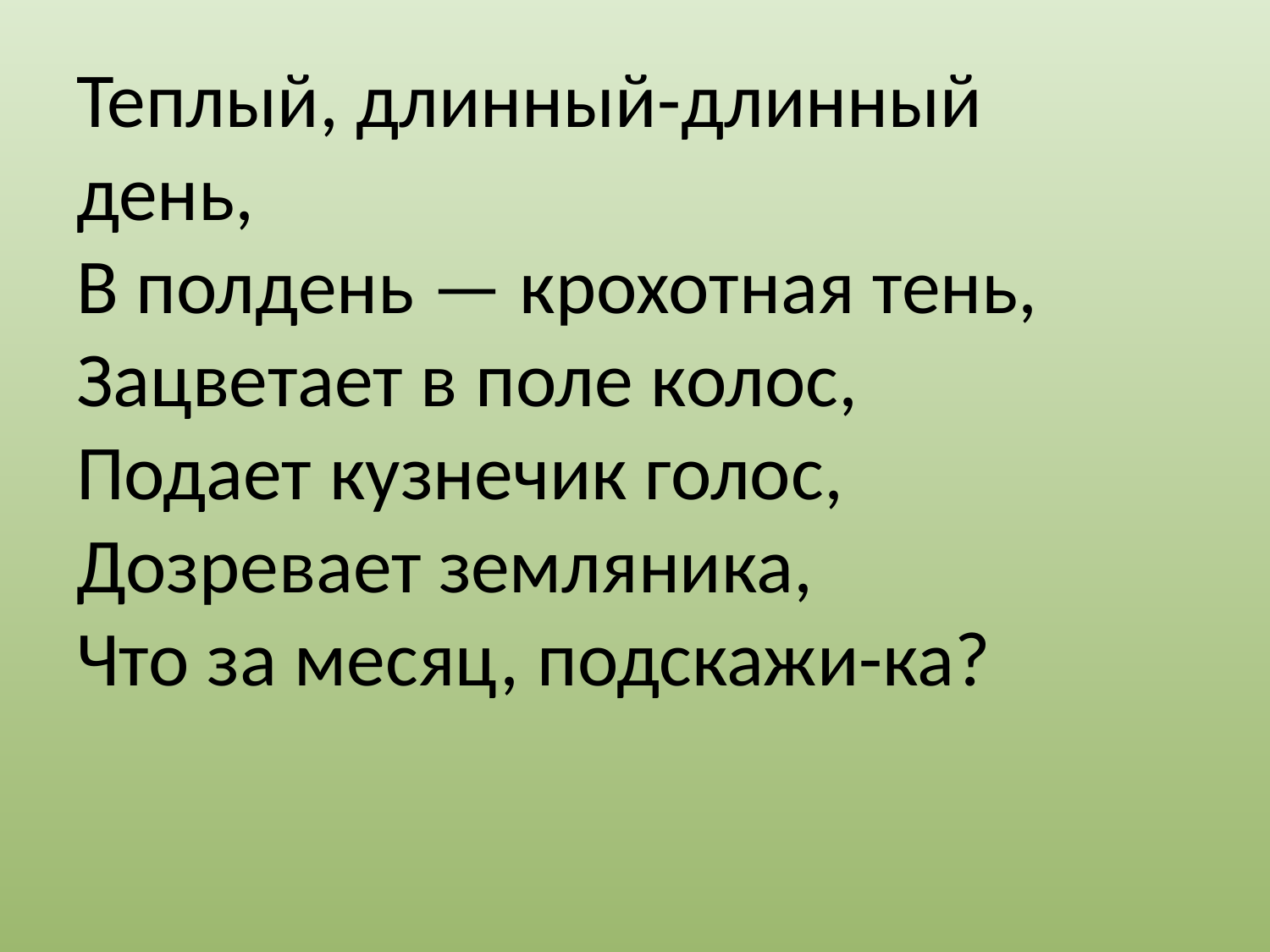

# Теплый, длинный-длинный день,  В полдень — крохотная тень,  Зацветает в поле колос,  Подает кузнечик голос,  Дозревает земляника,  Что за месяц, подскажи-ка?